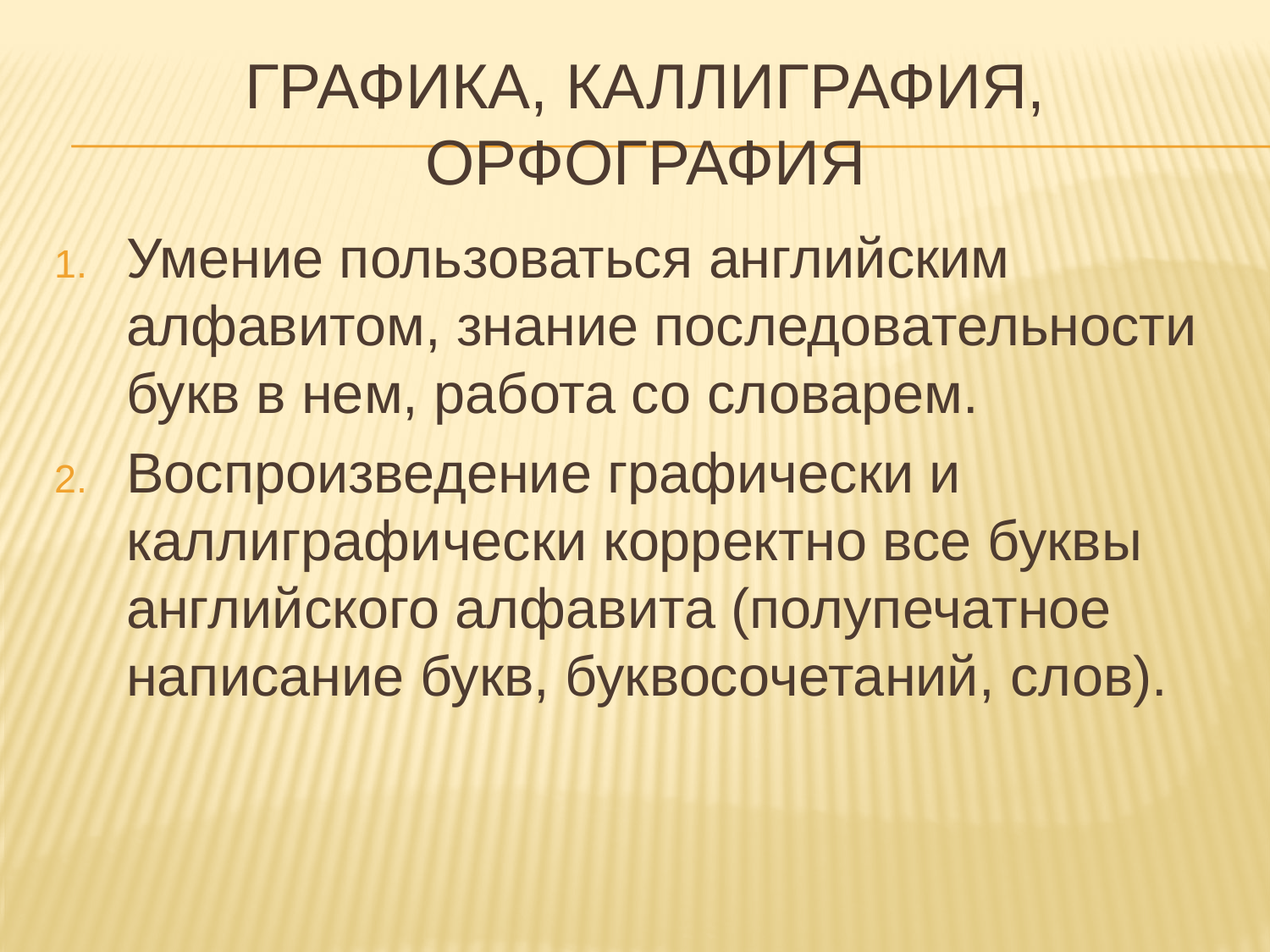

# Графика, каллиграфия, орфография
Умение пользоваться английским алфавитом, знание последовательности букв в нем, работа со словарем.
Воспроизведение графически и каллиграфически корректно все буквы английского алфавита (полупечатное написание букв, буквосочетаний, слов).